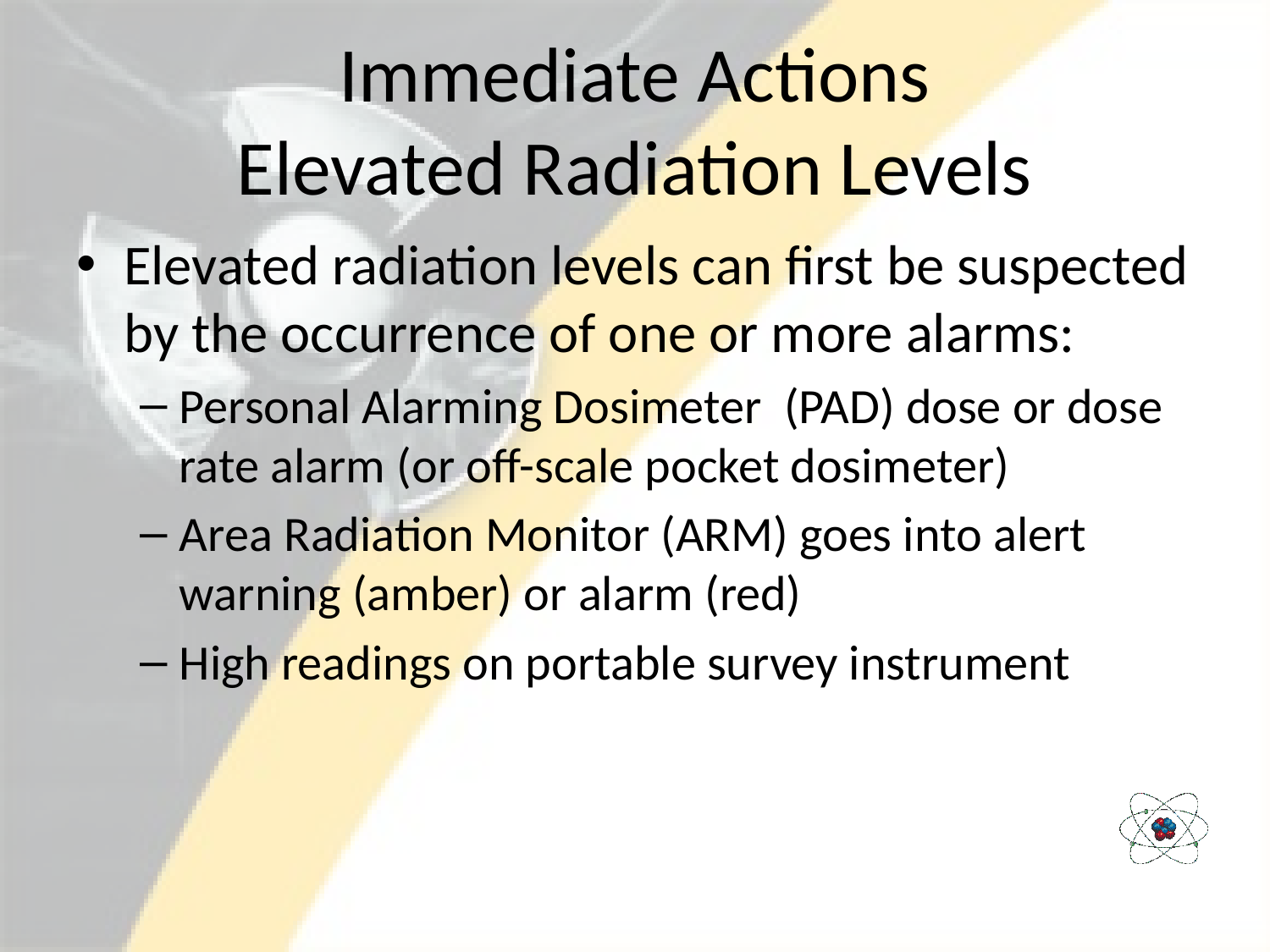

# Immediate Actions Elevated Radiation Levels
Elevated radiation levels can first be suspected by the occurrence of one or more alarms:
Personal Alarming Dosimeter  (PAD) dose or dose rate alarm (or off-scale pocket dosimeter)
Area Radiation Monitor (ARM) goes into alert warning (amber) or alarm (red)
High readings on portable survey instrument